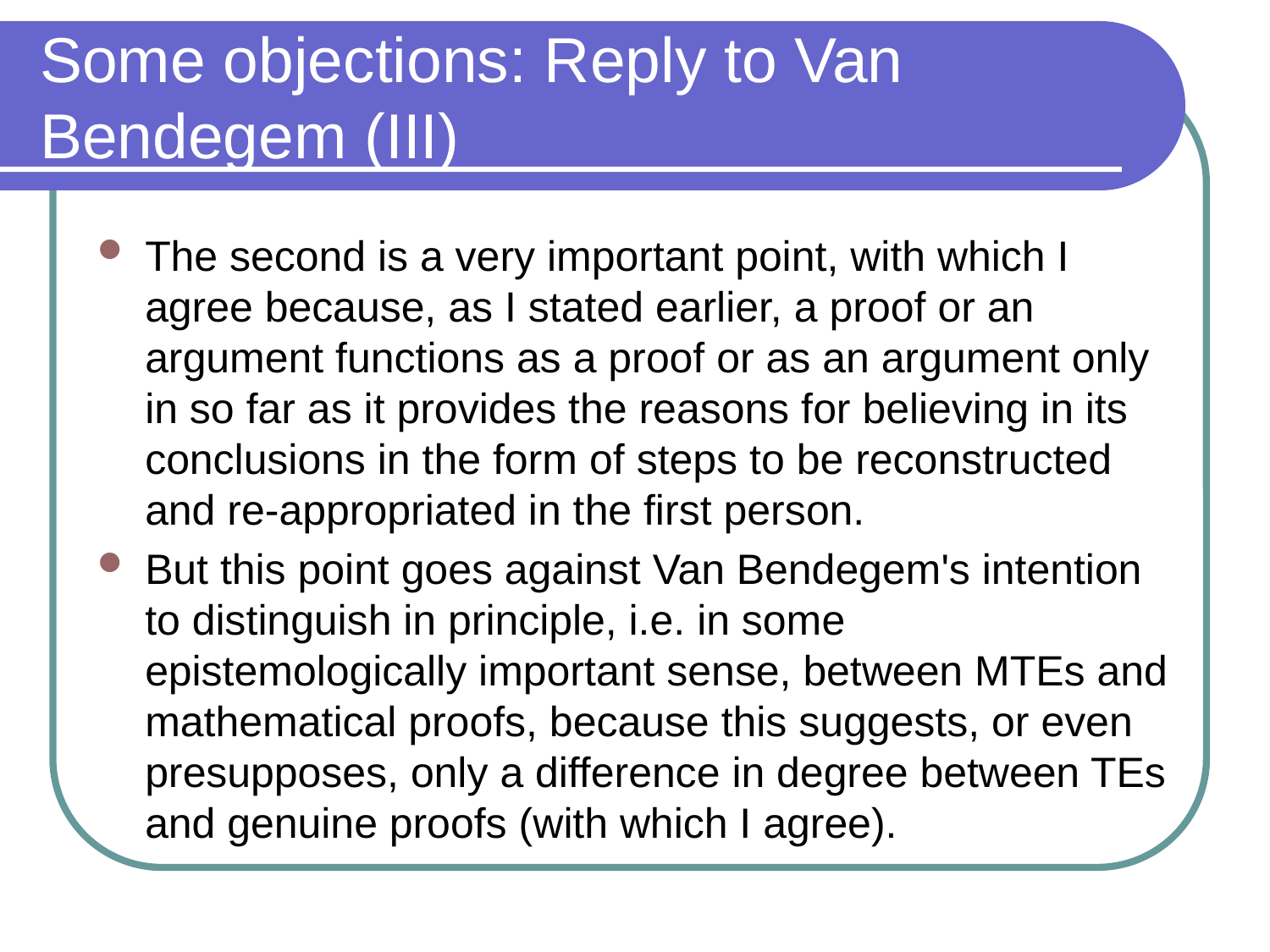

# Some objections: Reply to Van Bendegem (III)
The second is a very important point, with which I agree because, as I stated earlier, a proof or an argument functions as a proof or as an argument only in so far as it provides the reasons for believing in its conclusions in the form of steps to be reconstructed and re-appropriated in the first person.
But this point goes against Van Bendegem's intention to distinguish in principle, i.e. in some epistemologically important sense, between MTEs and mathematical proofs, because this suggests, or even presupposes, only a difference in degree between TEs and genuine proofs (with which I agree).